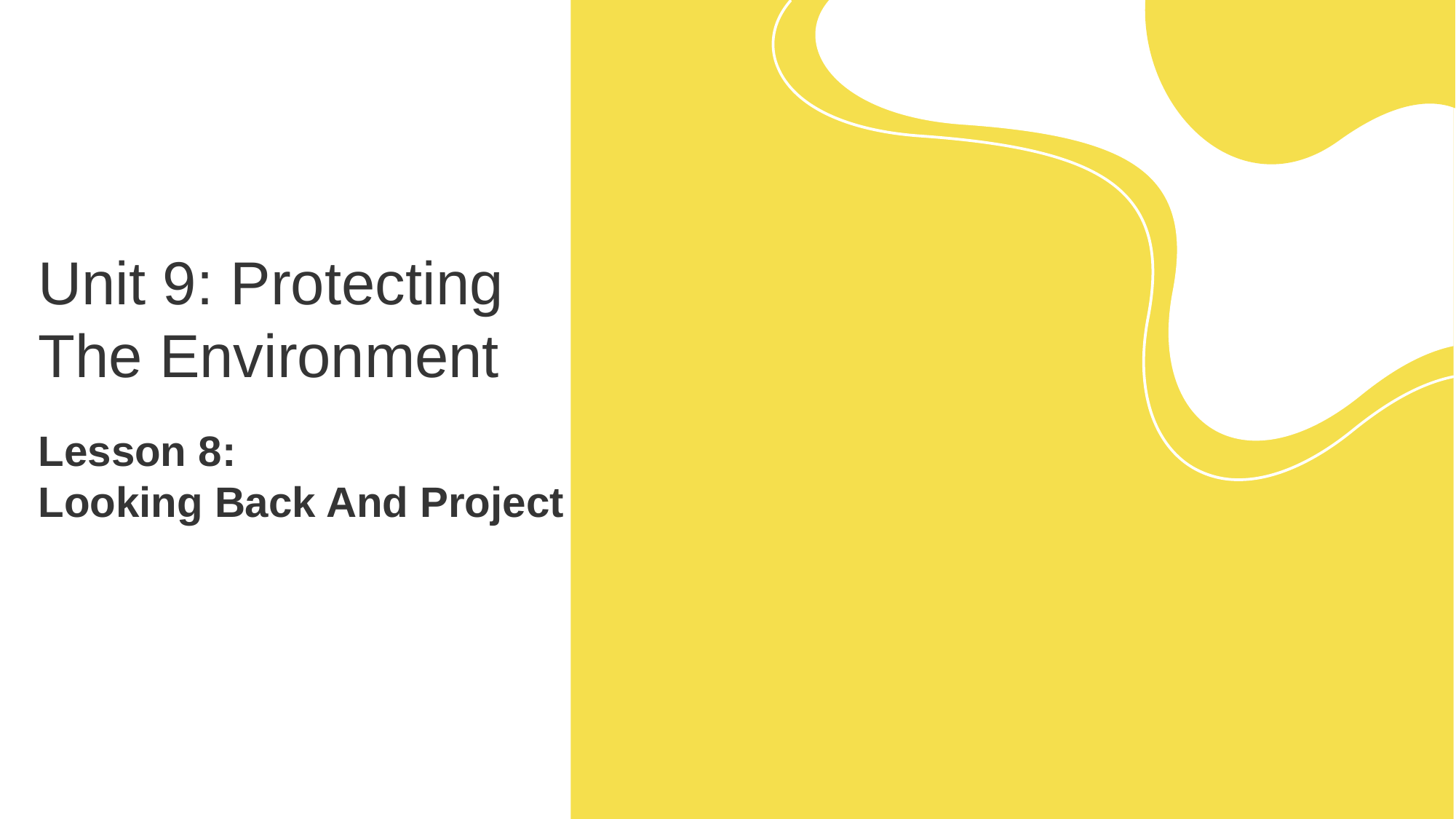

# Unit 9: Protecting The Environment
Lesson 8:
Looking Back And Project